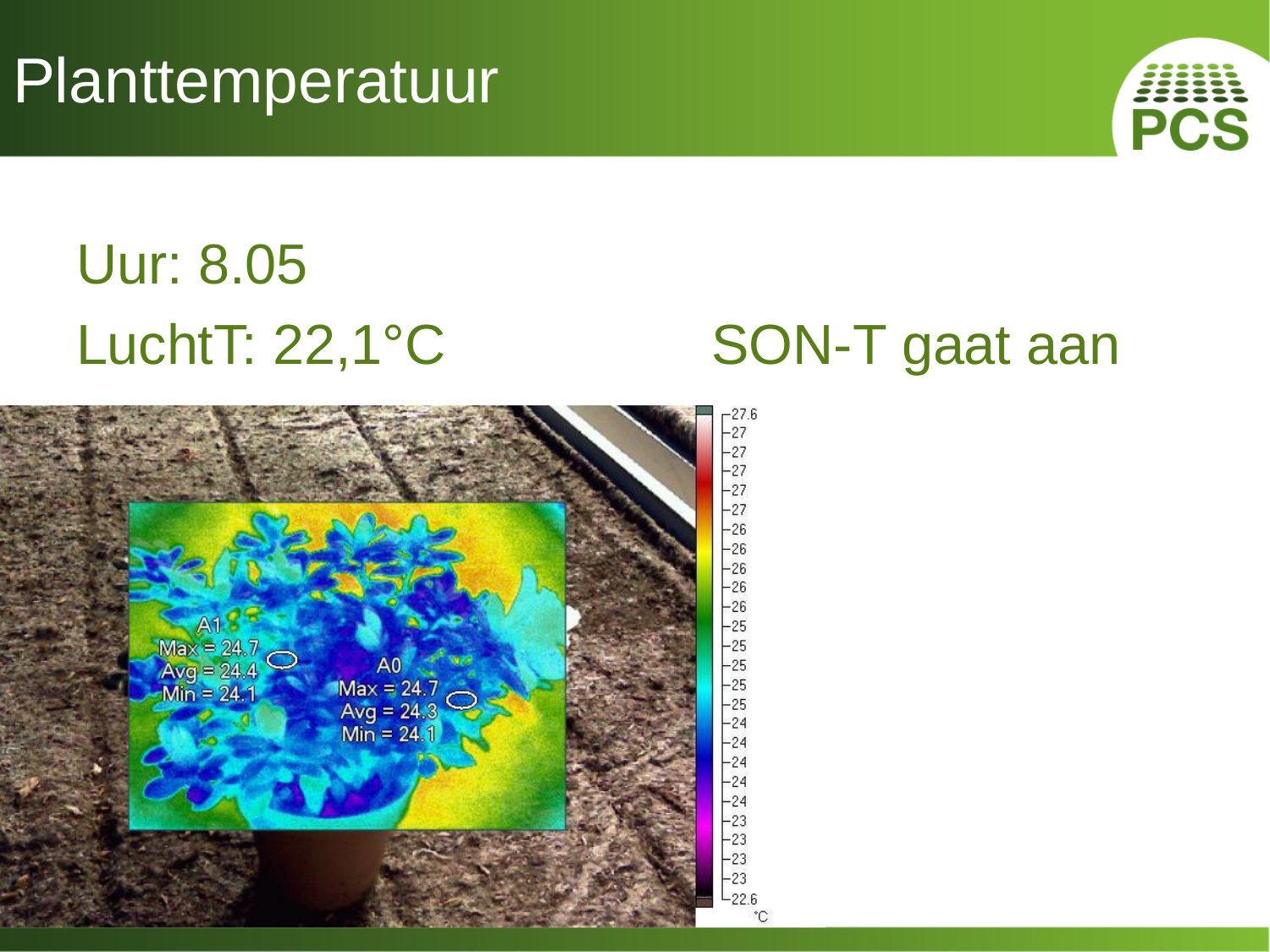

# Planttemperatuur
Uur: 8.05
LuchtT: 22,1°C
SON-T gaat aan